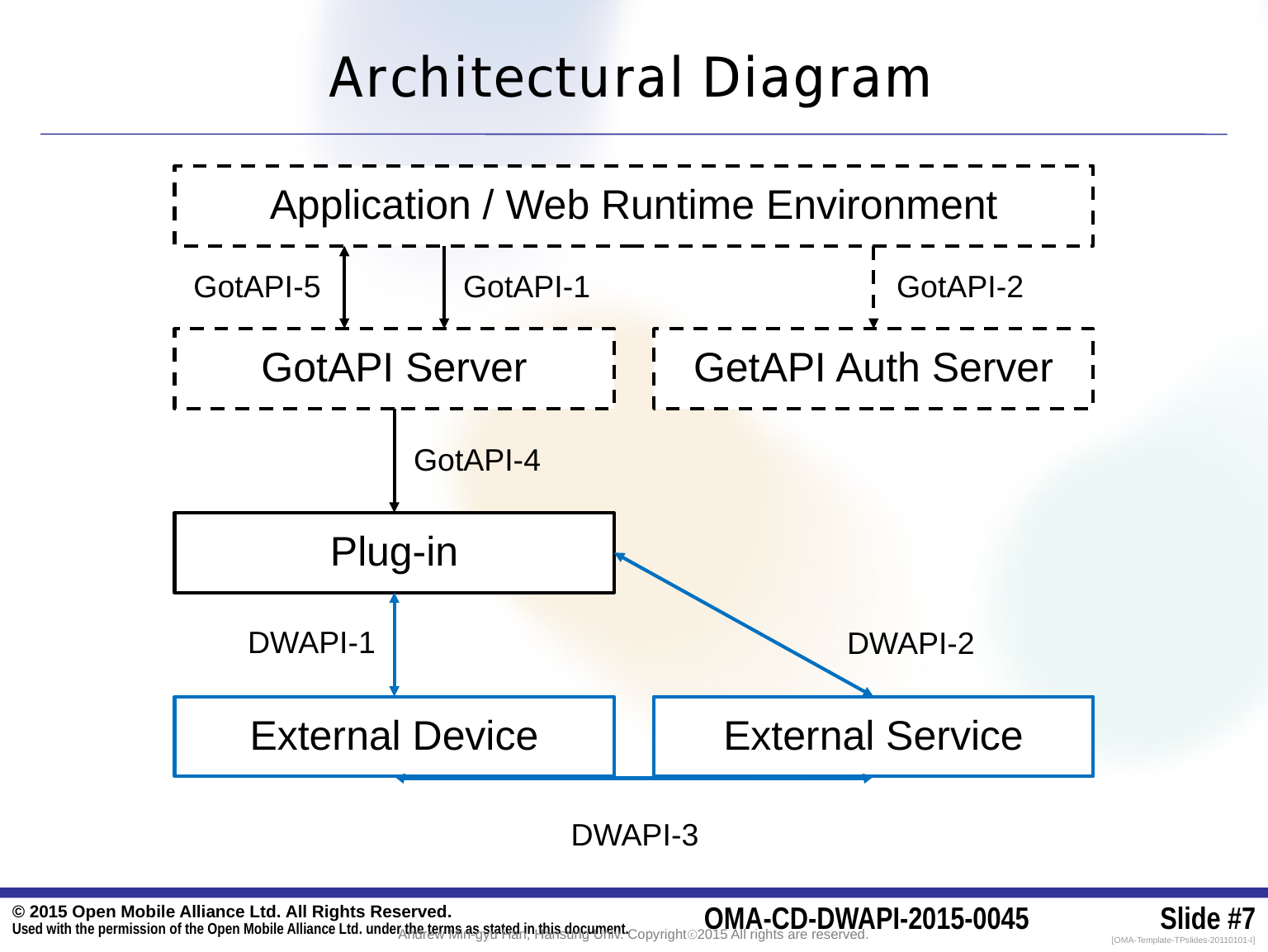

# Architectural Diagram
Application / Web Runtime Environment
GotAPI-5
GotAPI-1
GotAPI-2
GotAPI Server
GetAPI Auth Server
GotAPI-4
Plug-in
DWAPI-1
DWAPI-2
External Device
External Service
DWAPI-3
Andrew Min-gyu Han, Hansung Univ. Copyrightⓒ2015 All rights are reserved.